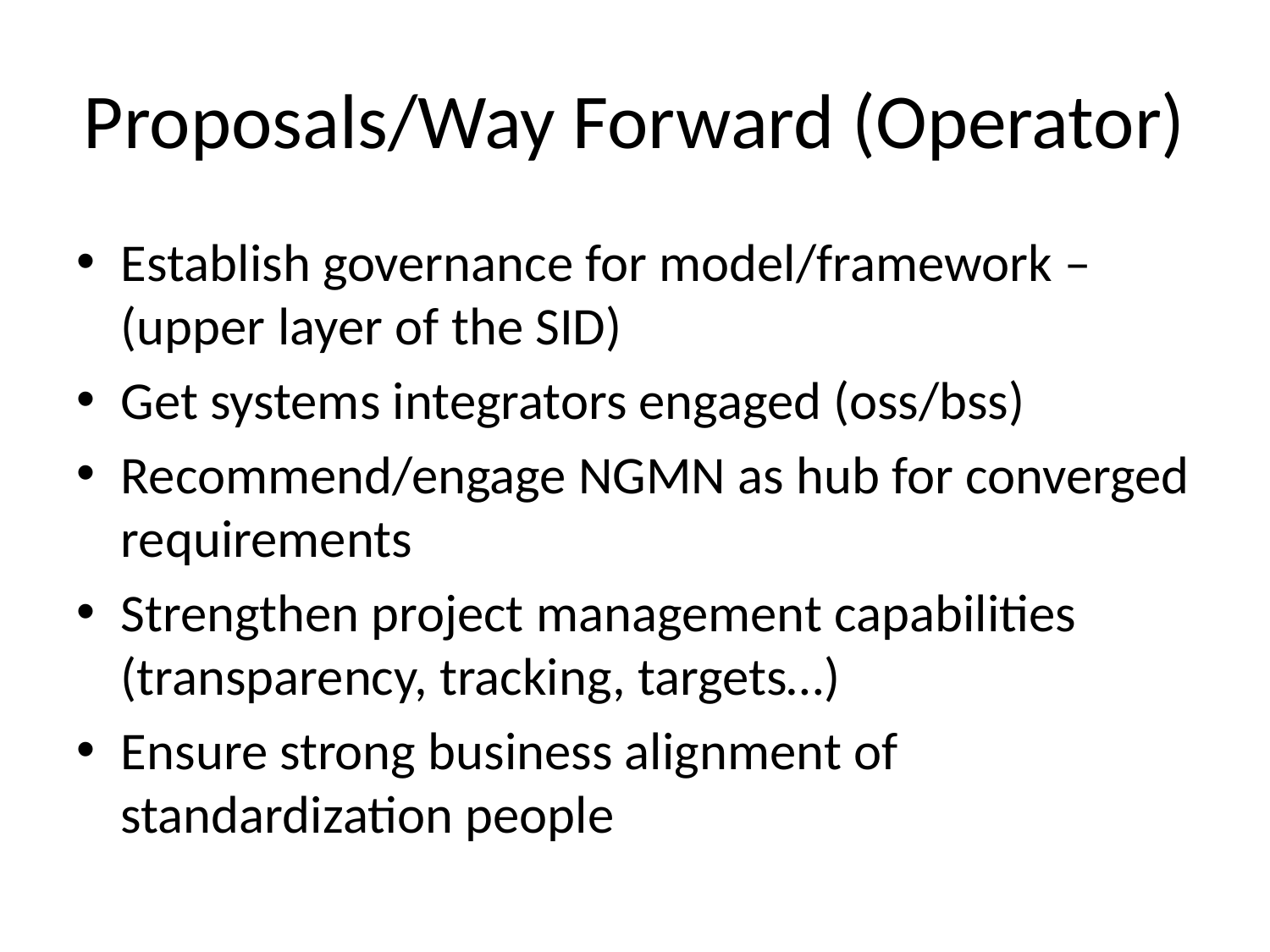

# Proposals/Way Forward (Operator)
Establish governance for model/framework – (upper layer of the SID)
Get systems integrators engaged (oss/bss)
Recommend/engage NGMN as hub for converged requirements
Strengthen project management capabilities (transparency, tracking, targets…)
Ensure strong business alignment of standardization people